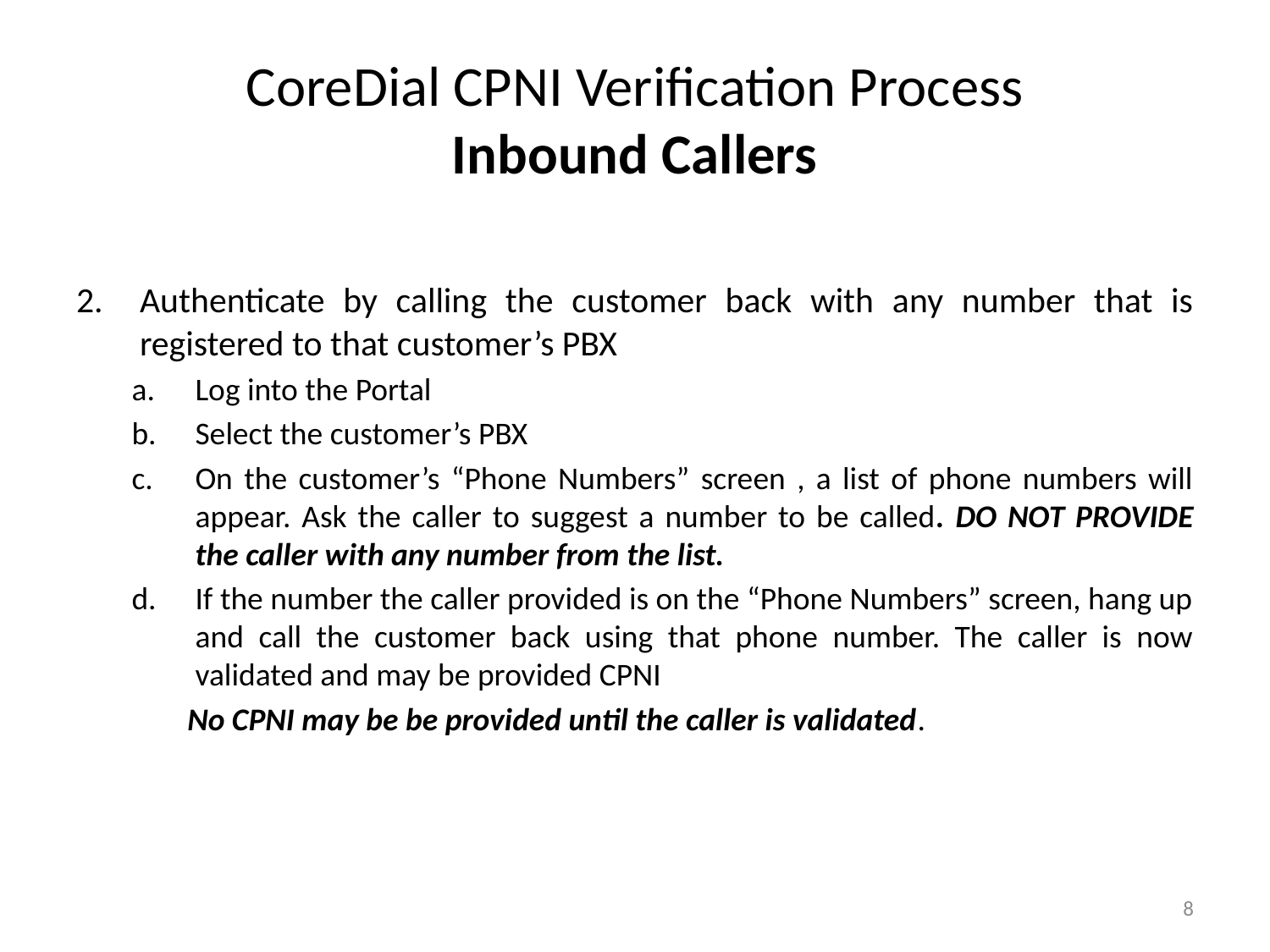

# CoreDial CPNI Verification Process Inbound Callers

Authenticate by calling the customer back with any number that is registered to that customer’s PBX
Log into the Portal
Select the customer’s PBX
On the customer’s “Phone Numbers” screen , a list of phone numbers will appear. Ask the caller to suggest a number to be called. DO NOT PROVIDE the caller with any number from the list.
If the number the caller provided is on the “Phone Numbers” screen, hang up and call the customer back using that phone number. The caller is now validated and may be provided CPNI
No CPNI may be be provided until the caller is validated.
8